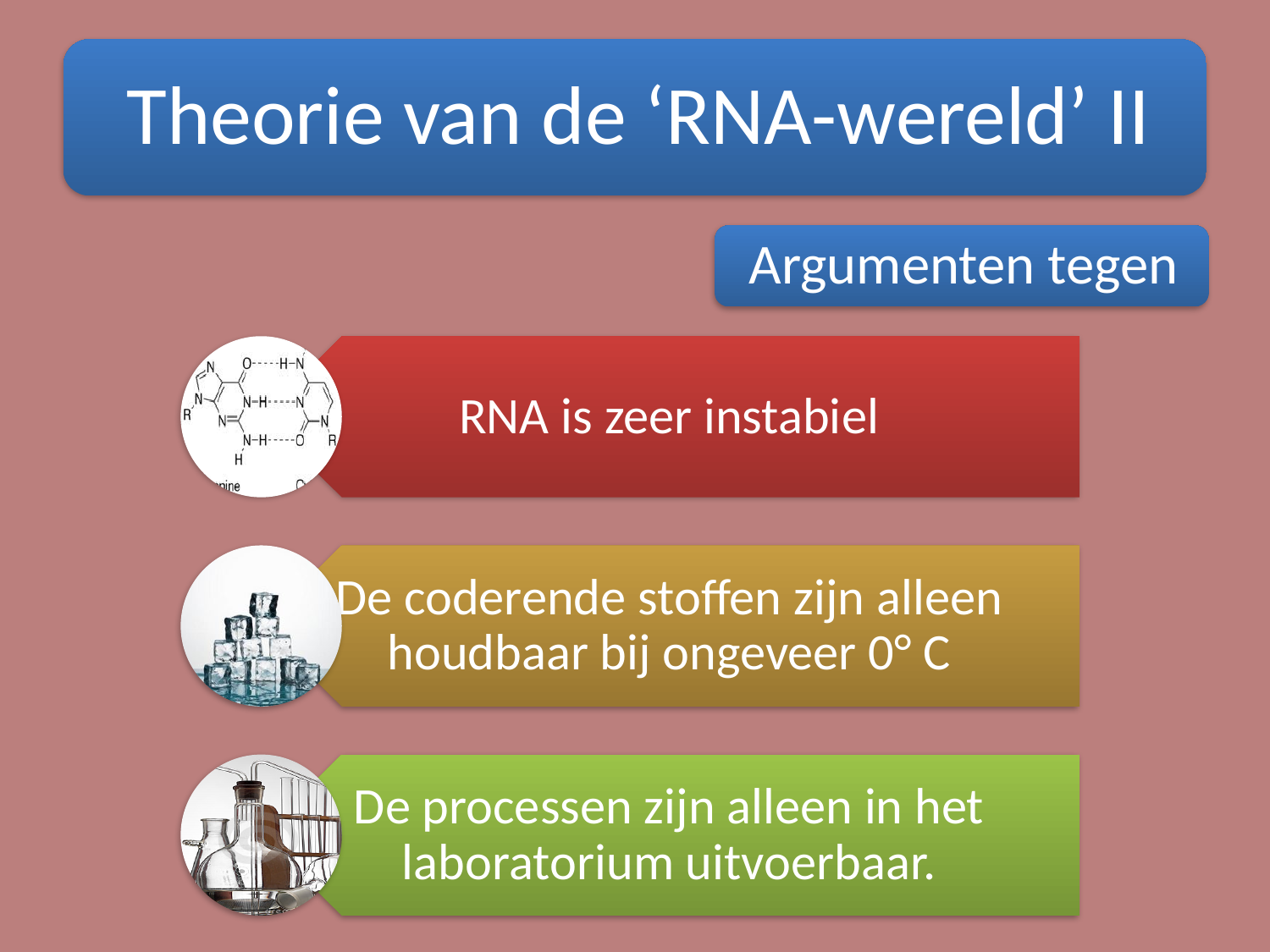

Theorie van de ‘RNA-wereld’ II
Argumenten tegen
RNA is zeer instabiel
De coderende stoffen zijn alleen houdbaar bij ongeveer 0° C
De processen zijn alleen in het laboratorium uitvoerbaar.